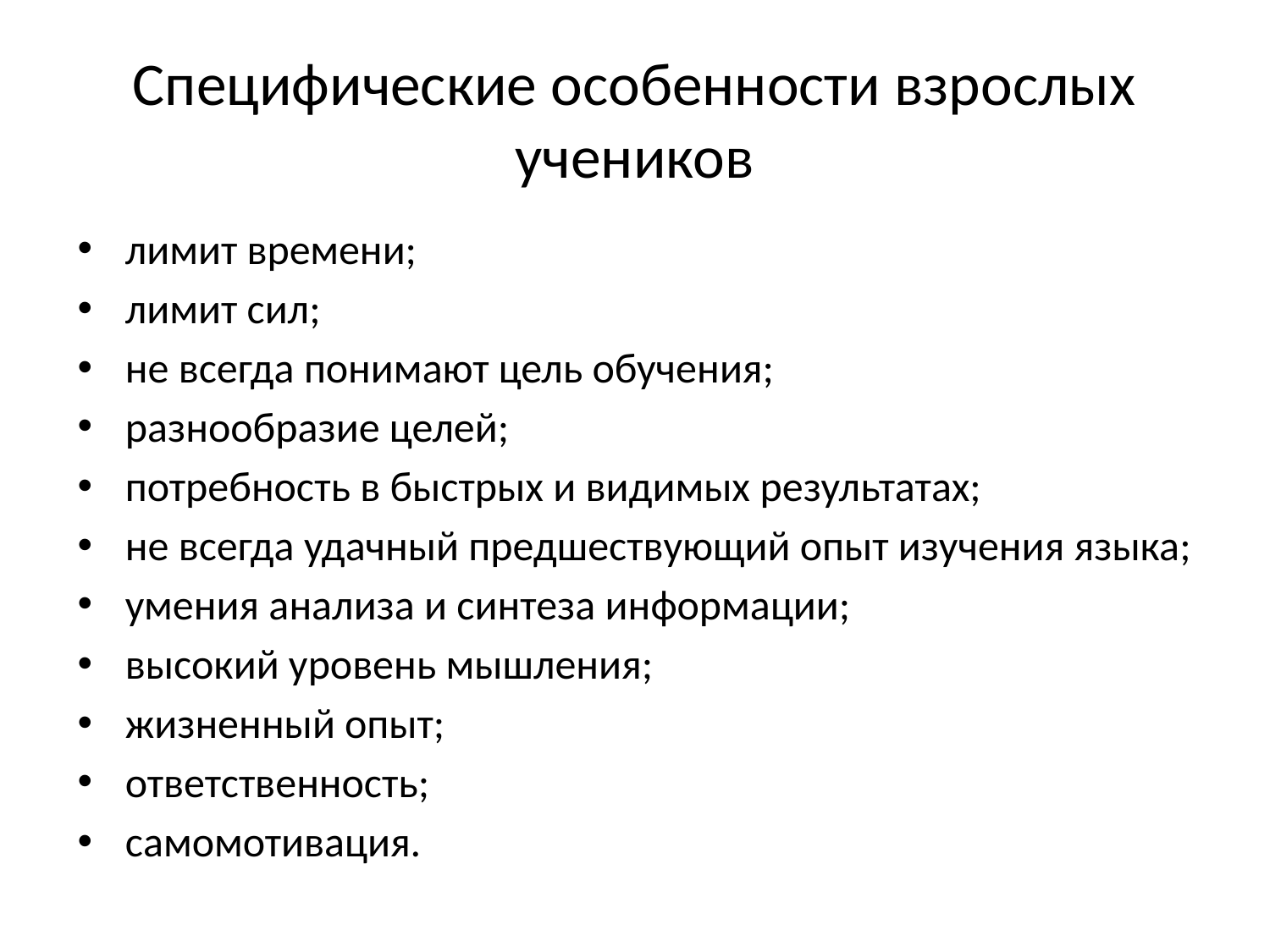

# Специфические особенности взрослых учеников
лимит времени;
лимит сил;
не всегда понимают цель обучения;
разнообразие целей;
потребность в быстрых и видимых результатах;
не всегда удачный предшествующий опыт изучения языка;
умения анализа и синтеза информации;
высокий уровень мышления;
жизненный опыт;
ответственность;
самомотивация.